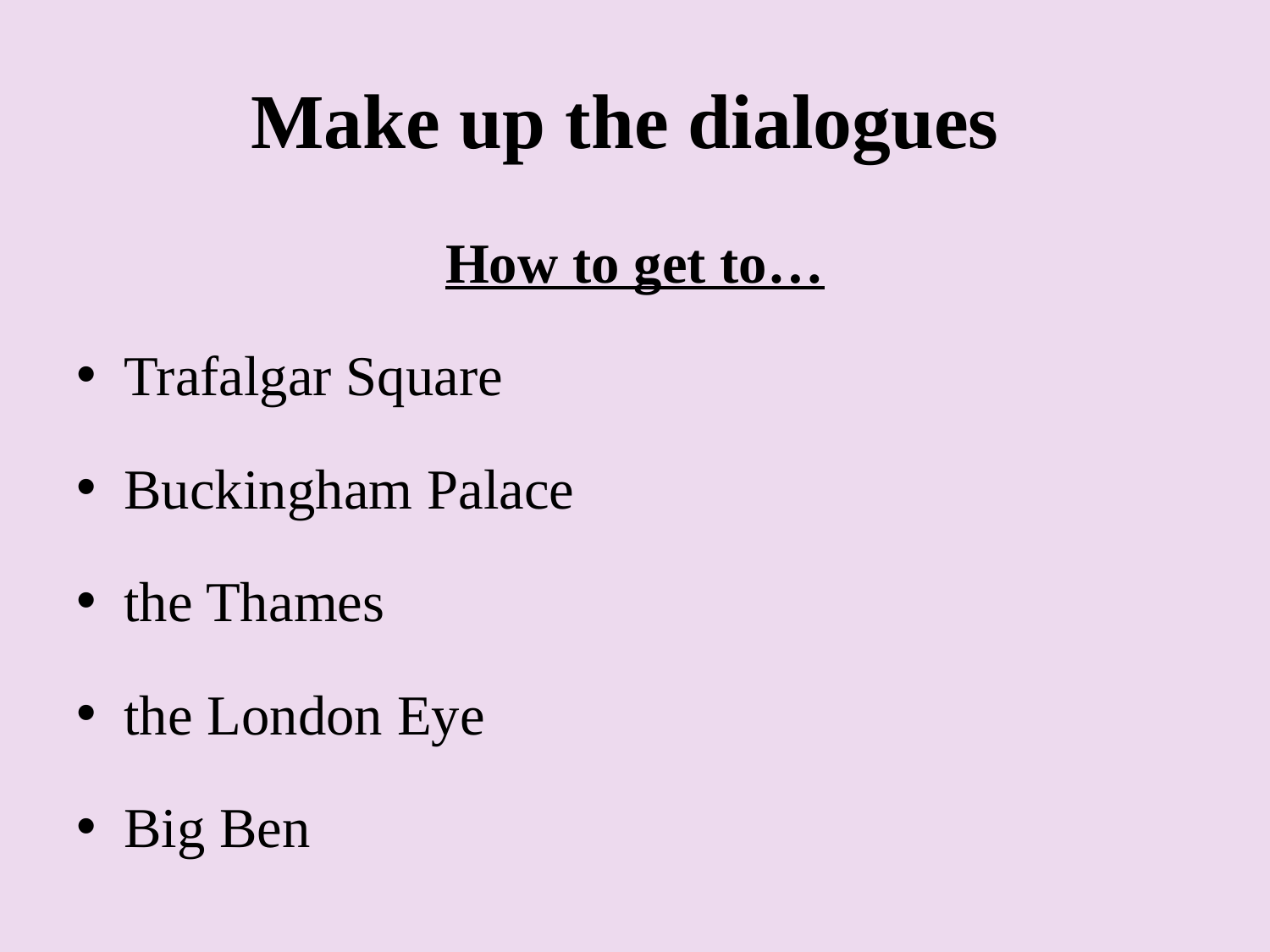

# Make up the dialogues
How to get to…
Trafalgar Square
Buckingham Palace
the Thames
the London Eye
Big Ben